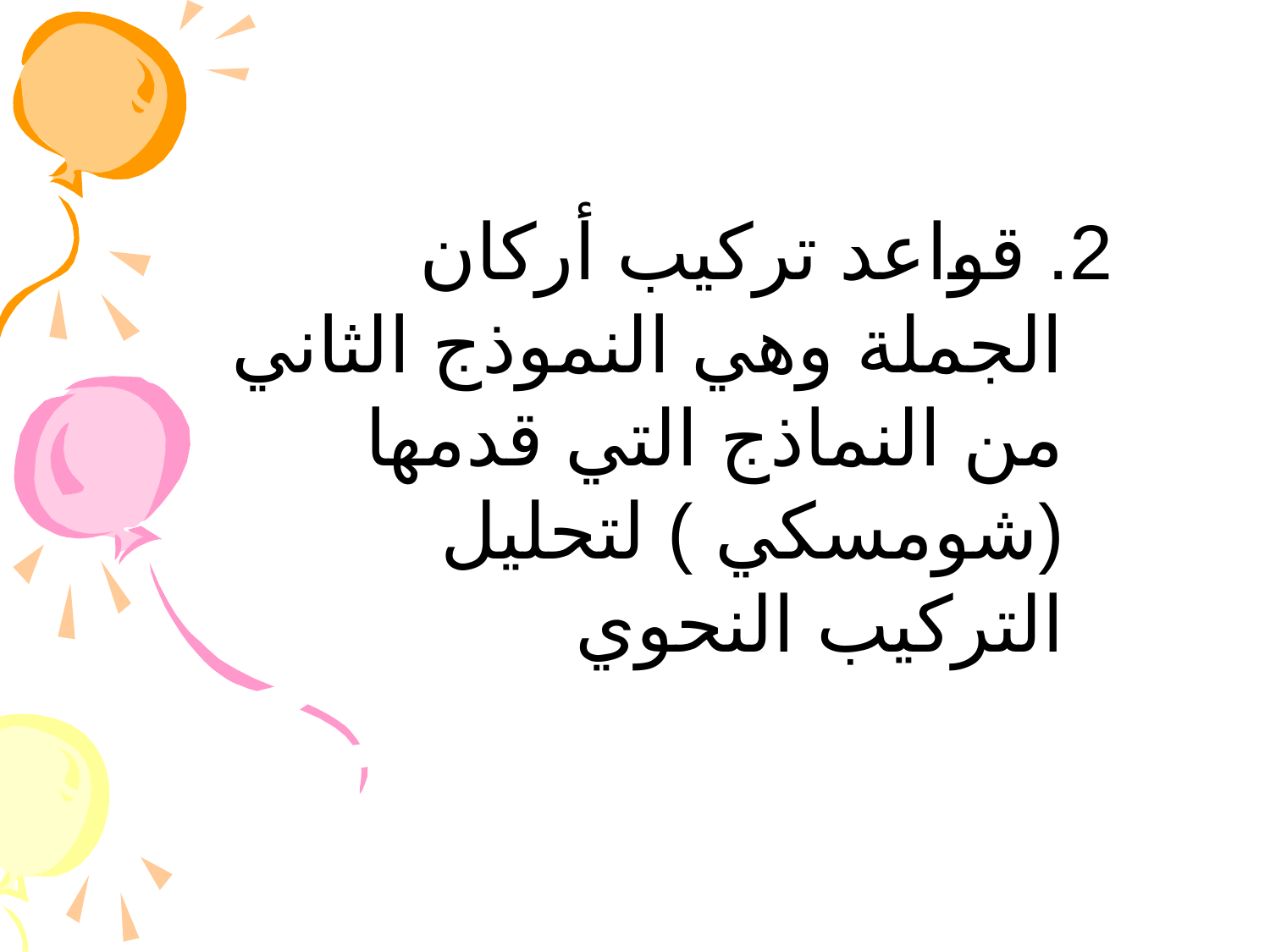

2. قواعد تركيب أركان الجملة وهي النموذج الثاني من النماذج التي قدمها (شومسكي ) لتحليل التركيب النحوي